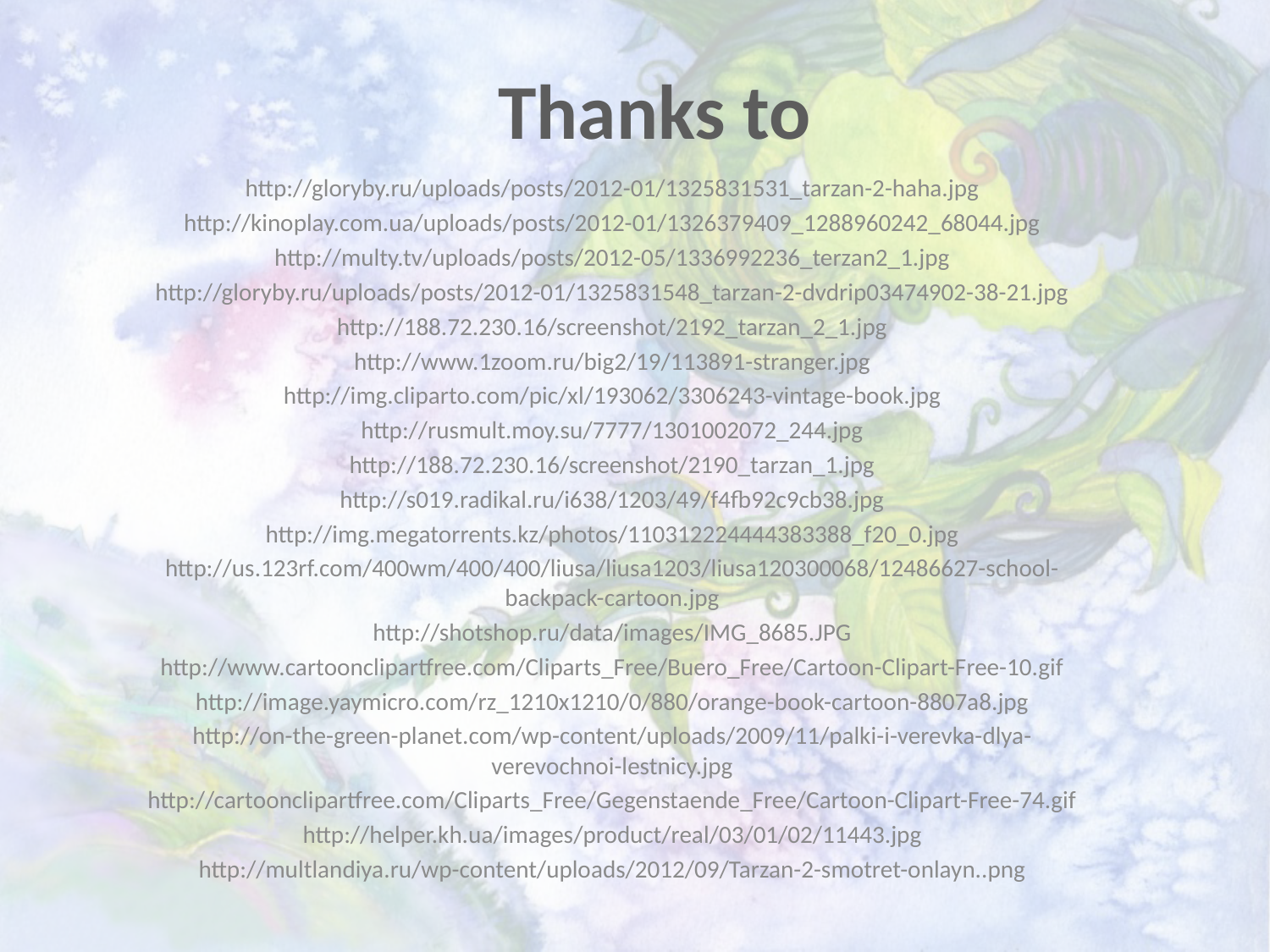

# Thanks to
http://gloryby.ru/uploads/posts/2012-01/1325831531_tarzan-2-haha.jpg
http://kinoplay.com.ua/uploads/posts/2012-01/1326379409_1288960242_68044.jpg
http://multy.tv/uploads/posts/2012-05/1336992236_terzan2_1.jpg
http://gloryby.ru/uploads/posts/2012-01/1325831548_tarzan-2-dvdrip03474902-38-21.jpg
http://188.72.230.16/screenshot/2192_tarzan_2_1.jpg
http://www.1zoom.ru/big2/19/113891-stranger.jpg
http://img.cliparto.com/pic/xl/193062/3306243-vintage-book.jpg
http://rusmult.moy.su/7777/1301002072_244.jpg
http://188.72.230.16/screenshot/2190_tarzan_1.jpg
http://s019.radikal.ru/i638/1203/49/f4fb92c9cb38.jpg
http://img.megatorrents.kz/photos/110312224444383388_f20_0.jpg
http://us.123rf.com/400wm/400/400/liusa/liusa1203/liusa120300068/12486627-school-backpack-cartoon.jpg
http://shotshop.ru/data/images/IMG_8685.JPG
http://www.cartoonclipartfree.com/Cliparts_Free/Buero_Free/Cartoon-Clipart-Free-10.gif
http://image.yaymicro.com/rz_1210x1210/0/880/orange-book-cartoon-8807a8.jpg
http://on-the-green-planet.com/wp-content/uploads/2009/11/palki-i-verevka-dlya-verevochnoi-lestnicy.jpg
http://cartoonclipartfree.com/Cliparts_Free/Gegenstaende_Free/Cartoon-Clipart-Free-74.gif
http://helper.kh.ua/images/product/real/03/01/02/11443.jpg
http://multlandiya.ru/wp-content/uploads/2012/09/Tarzan-2-smotret-onlayn..png